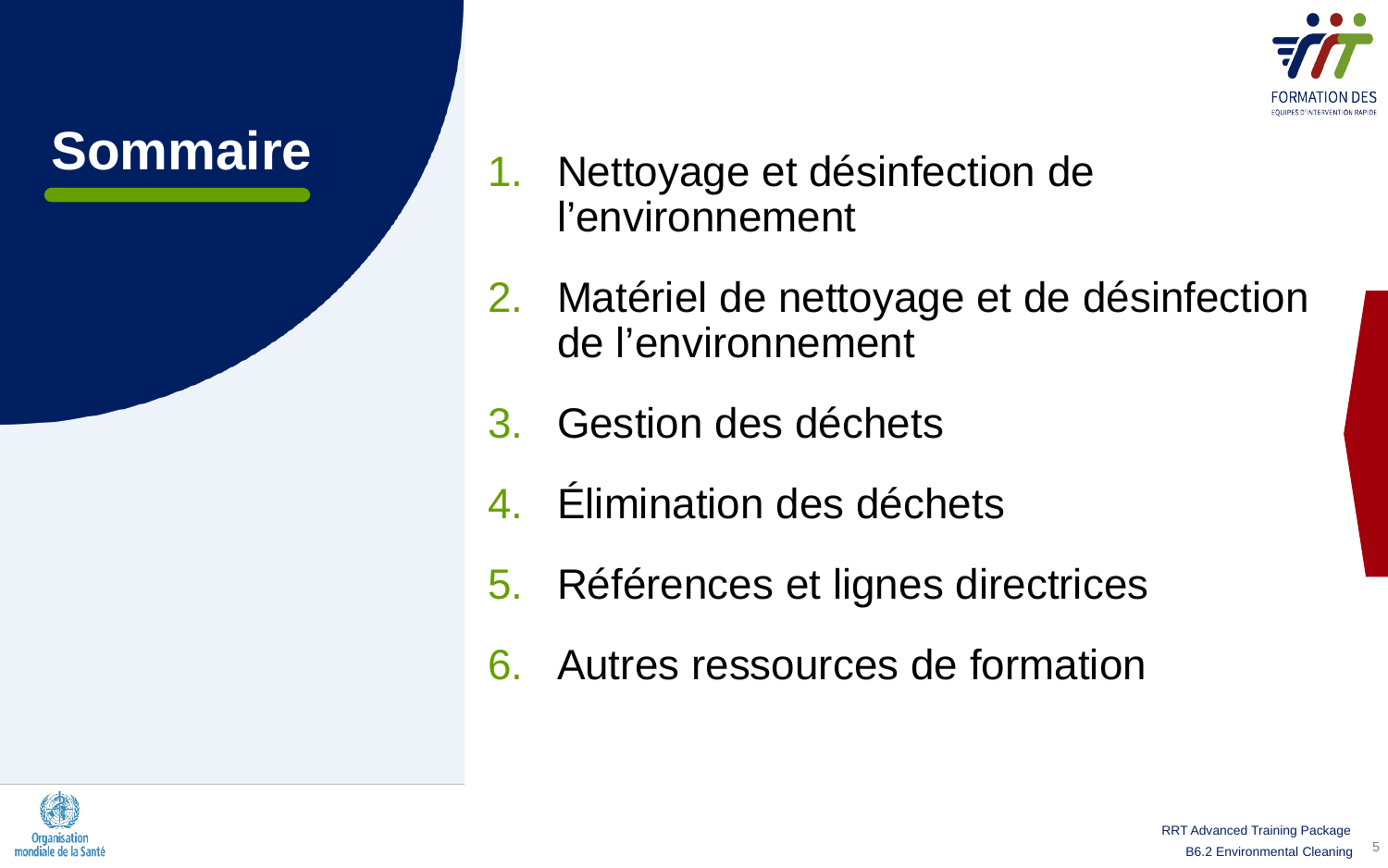

Sommaire
Nettoyage et désinfection de l’environnement
Matériel de nettoyage et de désinfection de l’environnement
Gestion des déchets
Élimination des déchets
Références et lignes directrices
Autres ressources de formation